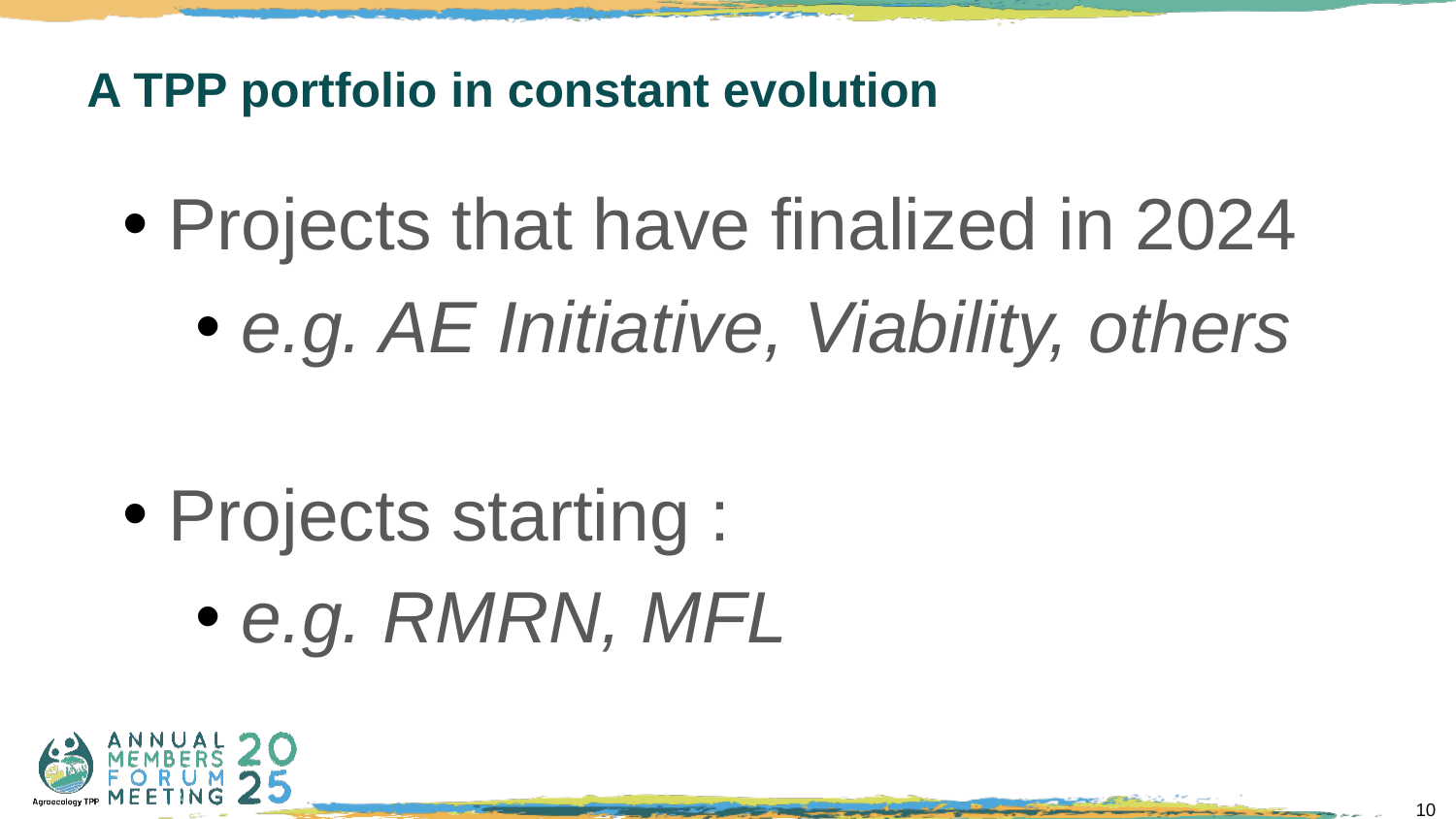

# A TPP portfolio in constant evolution
Projects that have finalized in 2024
e.g. AE Initiative, Viability, others

Projects starting :
e.g. RMRN, MFL